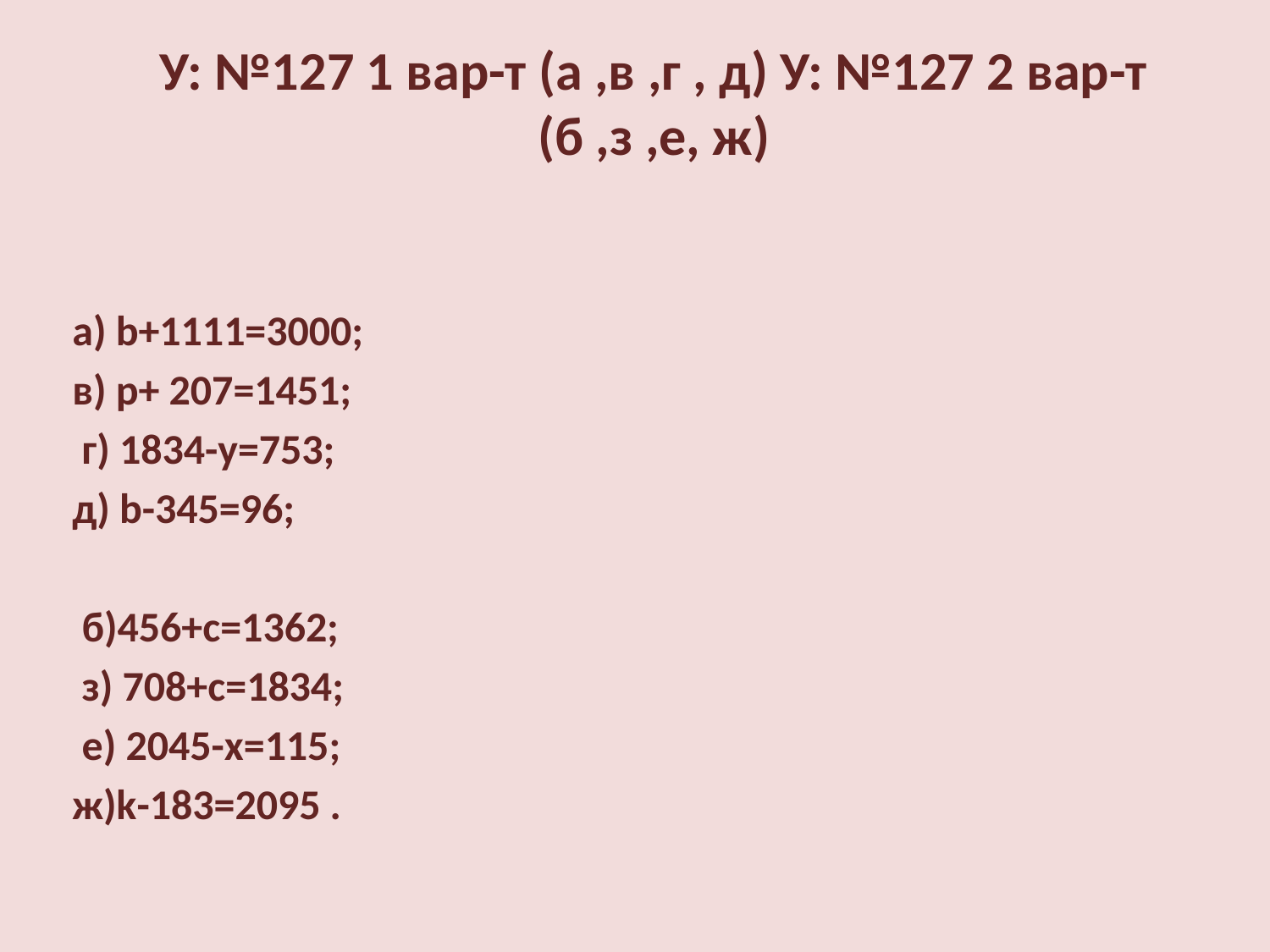

# У: №127 1 вар-т (а ,в ,г , д) У: №127 2 вар-т (б ,з ,е, ж)

а) b+1111=3000;
в) p+ 207=1451;
 г) 1834-y=753;
д) b-345=96;

 б)456+c=1362;
 з) 708+с=1834;
 е) 2045-х=115;
ж)k-183=2095 .